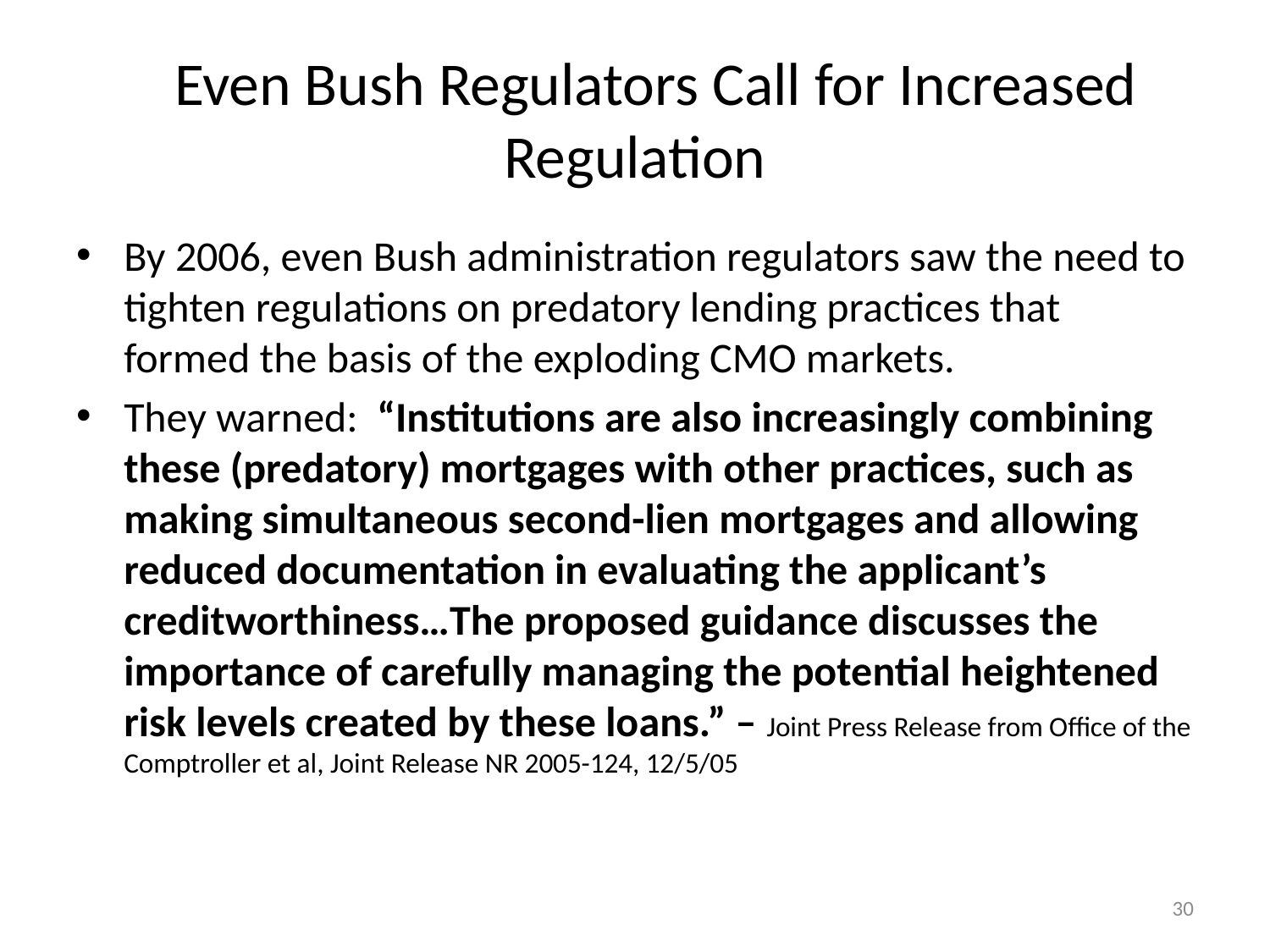

# Even Bush Regulators Call for Increased Regulation
By 2006, even Bush administration regulators saw the need to tighten regulations on predatory lending practices that formed the basis of the exploding CMO markets.
They warned:  “Institutions are also increasingly combining these (predatory) mortgages with other practices, such as making simultaneous second-lien mortgages and allowing reduced documentation in evaluating the applicant’s creditworthiness…The proposed guidance discusses the importance of carefully managing the potential heightened risk levels created by these loans.” – Joint Press Release from Office of the Comptroller et al, Joint Release NR 2005-124, 12/5/05

30